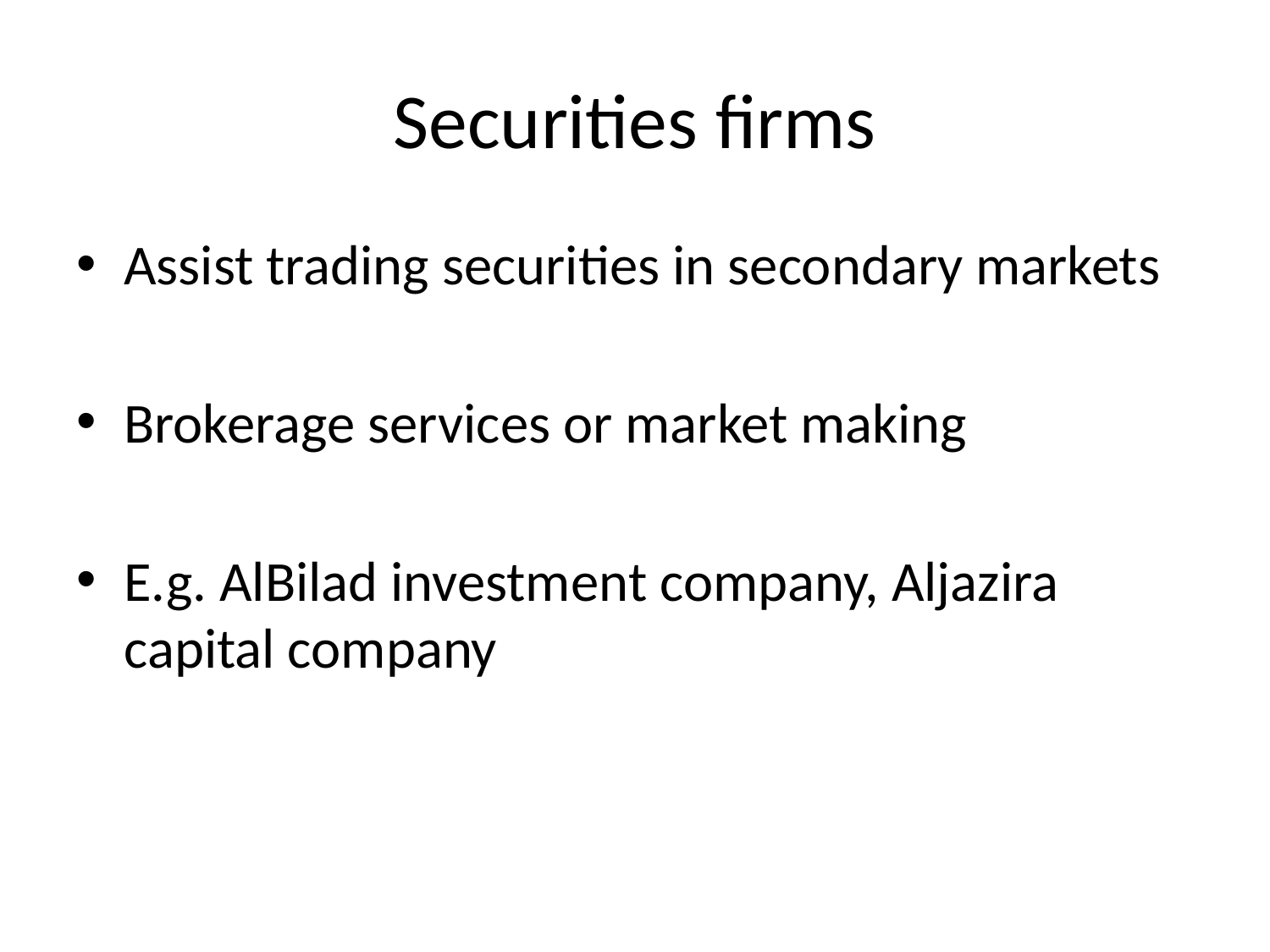

# Securities firms
Assist trading securities in secondary markets

Brokerage services or market making

E.g. AlBilad investment company, Aljazira capital company